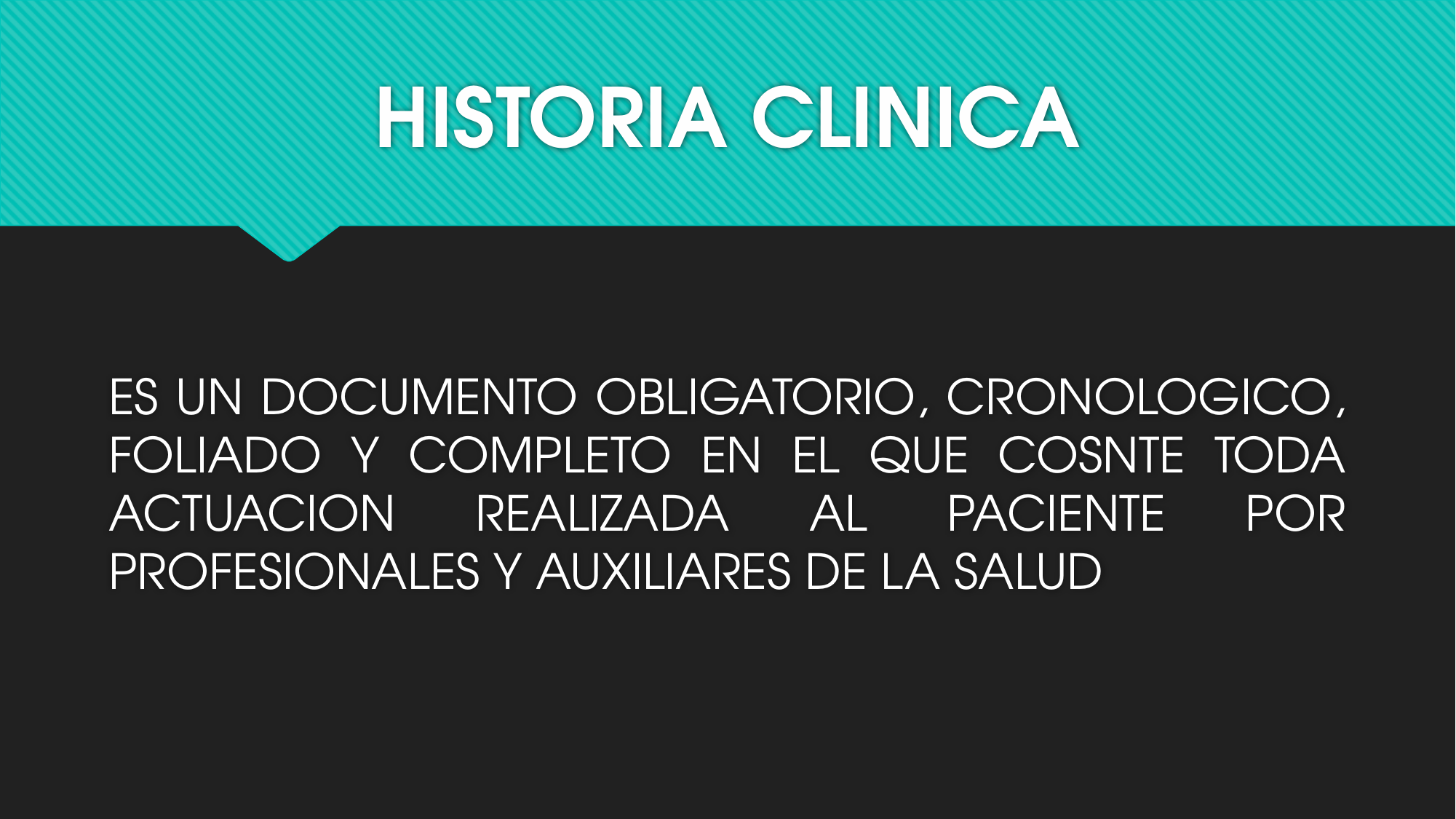

# HISTORIA CLINICA
ES UN DOCUMENTO OBLIGATORIO, CRONOLOGICO, FOLIADO Y COMPLETO EN EL QUE COSNTE TODA ACTUACION REALIZADA AL PACIENTE POR PROFESIONALES Y AUXILIARES DE LA SALUD